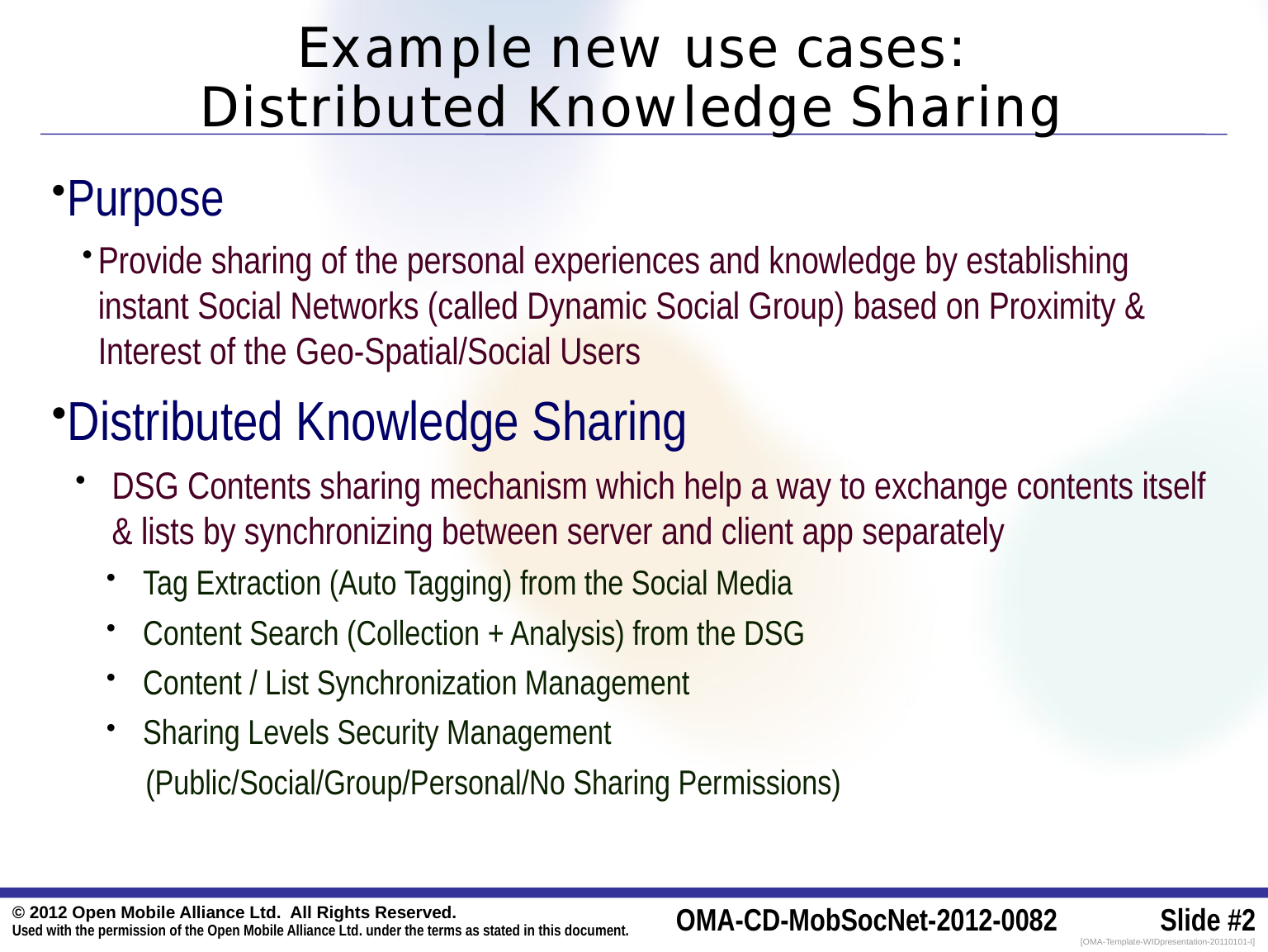

# Example new use cases: Distributed Knowledge Sharing
Purpose
Provide sharing of the personal experiences and knowledge by establishing instant Social Networks (called Dynamic Social Group) based on Proximity & Interest of the Geo-Spatial/Social Users
Distributed Knowledge Sharing
DSG Contents sharing mechanism which help a way to exchange contents itself & lists by synchronizing between server and client app separately
Tag Extraction (Auto Tagging) from the Social Media
Content Search (Collection + Analysis) from the DSG
Content / List Synchronization Management
Sharing Levels Security Management
     (Public/Social/Group/Personal/No Sharing Permissions)